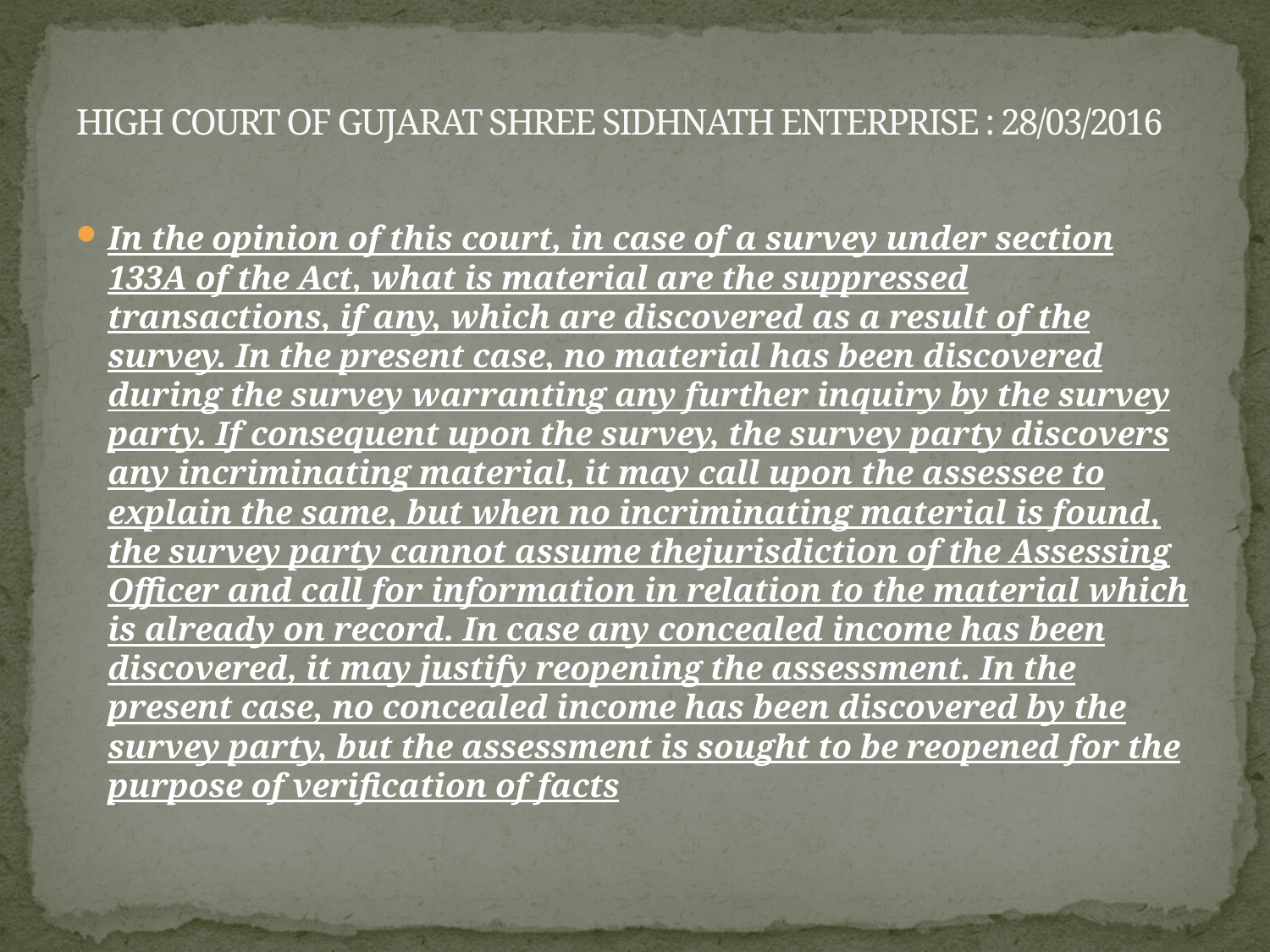

# HIGH COURT OF GUJARAT SHREE SIDHNATH ENTERPRISE : 28/03/2016
In the opinion of this court, in case of a survey under section 133A of the Act, what is material are the suppressed transactions, if any, which are discovered as a result of the survey. In the present case, no material has been discovered during the survey warranting any further inquiry by the survey party. If consequent upon the survey, the survey party discovers any incriminating material, it may call upon the assessee to explain the same, but when no incriminating material is found, the survey party cannot assume thejurisdiction of the Assessing Officer and call for information in relation to the material which is already on record. In case any concealed income has been discovered, it may justify reopening the assessment. In the present case, no concealed income has been discovered by the survey party, but the assessment is sought to be reopened for the purpose of verification of facts